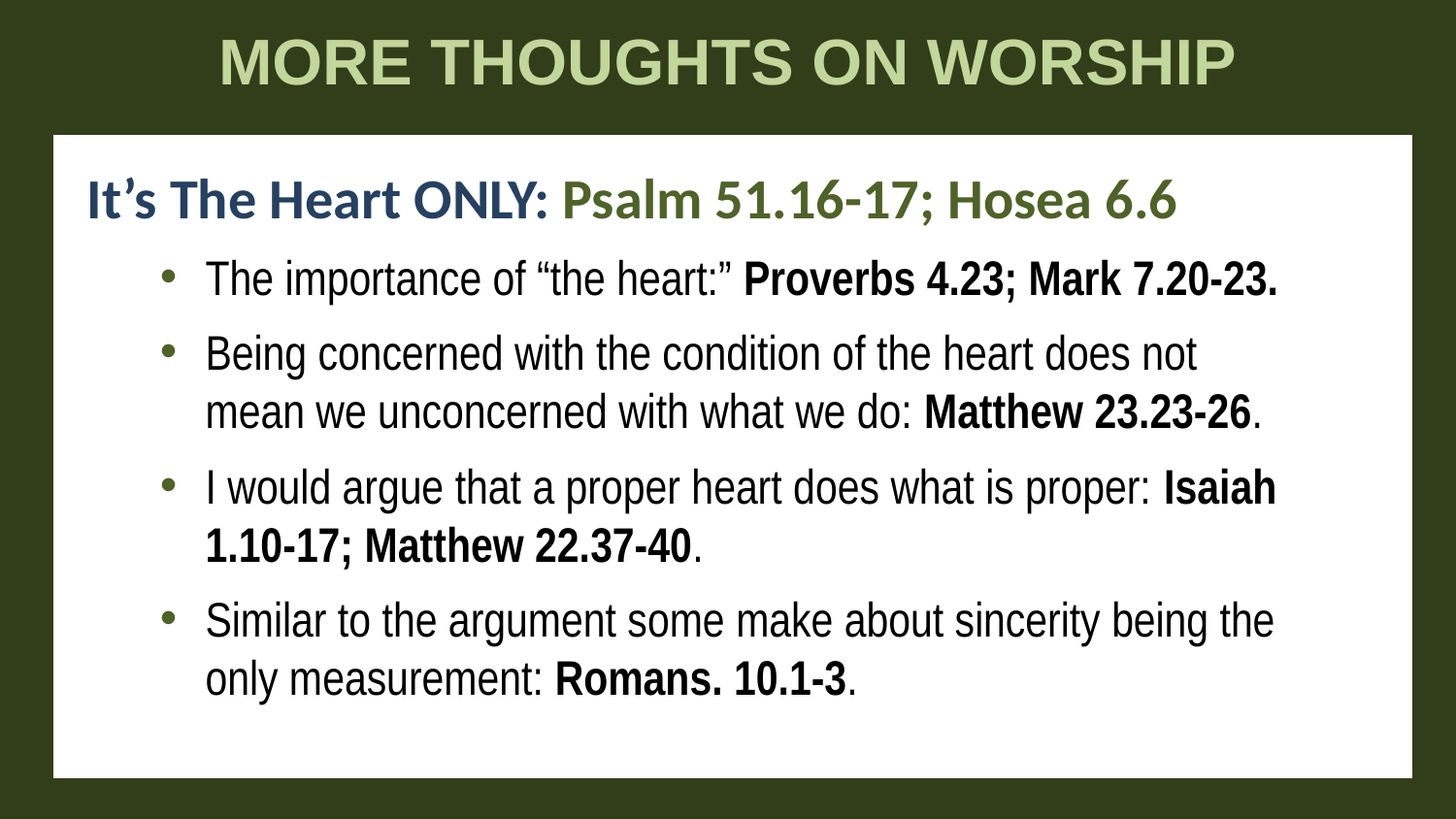

MORE THOUGHTS ON WORSHIP

It’s The Heart ONLY: Psalm 51.16-17; Hosea 6.6
The importance of “the heart:” Proverbs 4.23; Mark 7.20-23.

Being concerned with the condition of the heart does not mean we unconcerned with what we do: Matthew 23.23-26.

I would argue that a proper heart does what is proper: Isaiah 1.10-17; Matthew 22.37-40.

Similar to the argument some make about sincerity being the only measurement: Romans. 10.1-3.